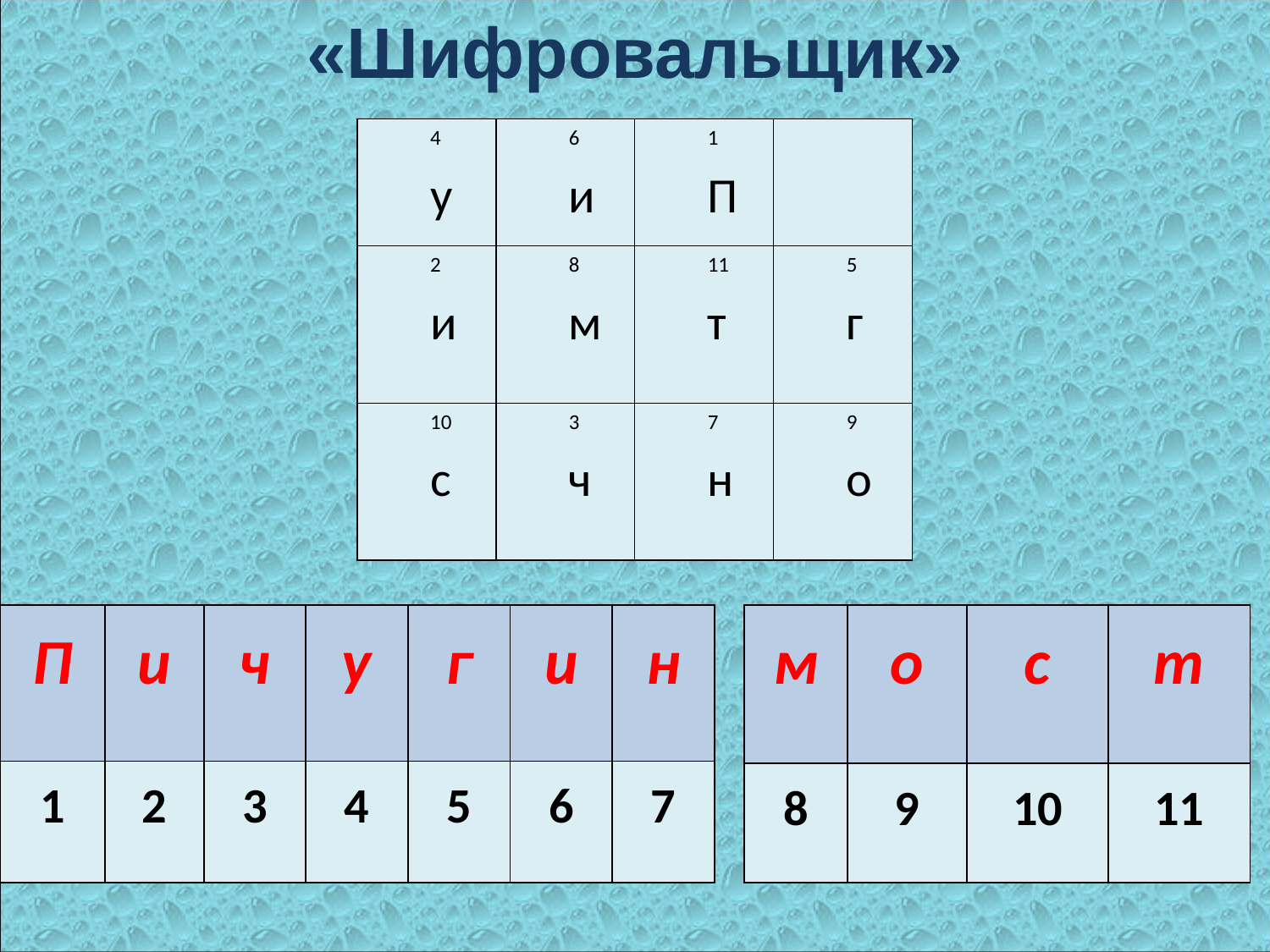

# «Шифровальщик»
| 4 у | 6 и | 1 П |  |
| --- | --- | --- | --- |
| 2 и | 8 м | 11 т | 5 г |
| 10 с | 3 ч | 7 н | 9 о |
| П | и | ч | у | г | и | н |
| --- | --- | --- | --- | --- | --- | --- |
| 1 | 2 | 3 | 4 | 5 | 6 | 7 |
| м | о | с | т |
| --- | --- | --- | --- |
| 8 | 9 | 10 | 11 |